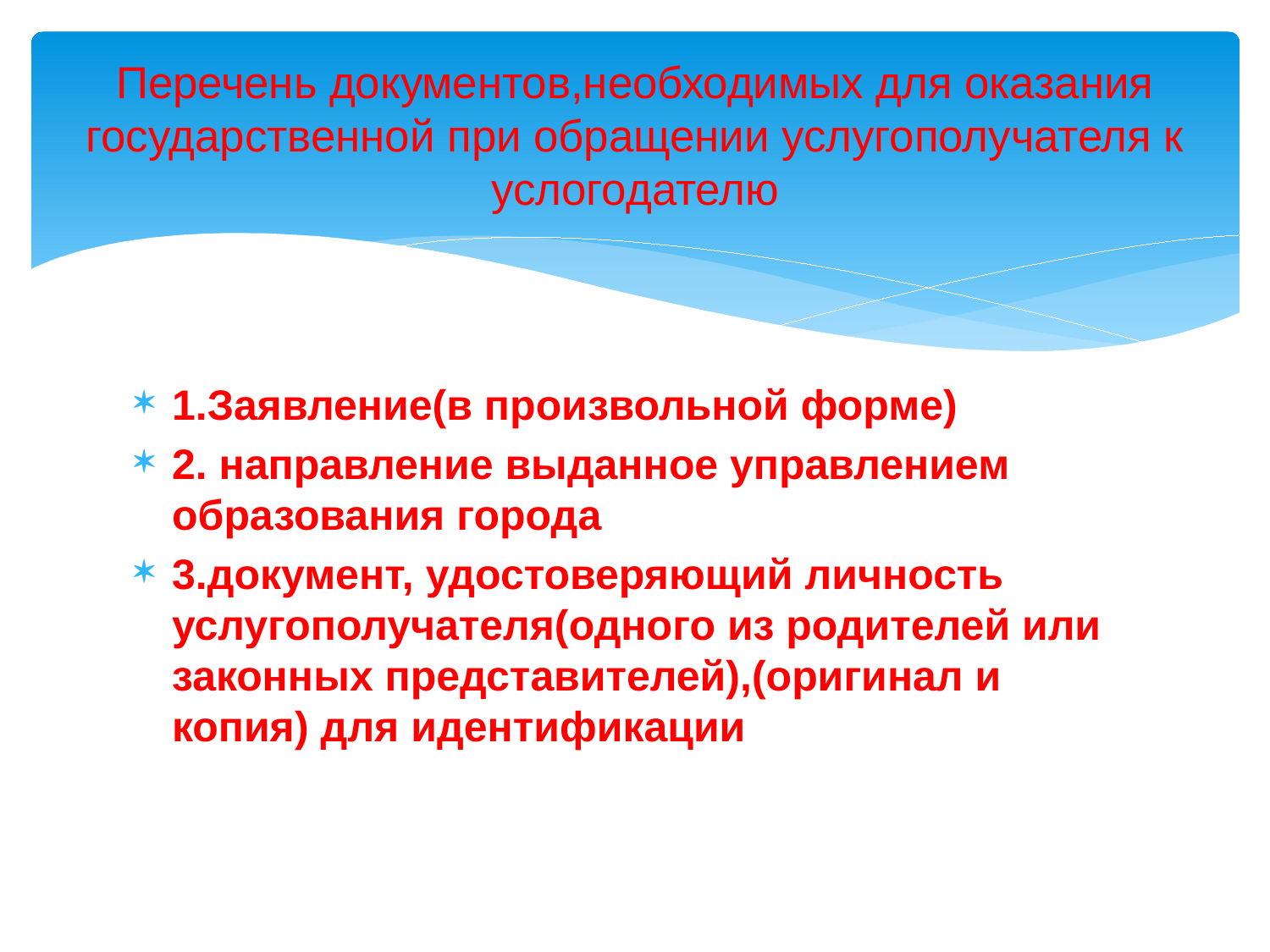

# Перечень документов,необходимых для оказания государственной при обращении услугополучателя к услогодателю
1.Заявление(в произвольной форме)
2. направление выданное управлением образования города
3.документ, удостоверяющий личность услугополучателя(одного из родителей или законных представителей),(оригинал и копия) для идентификации